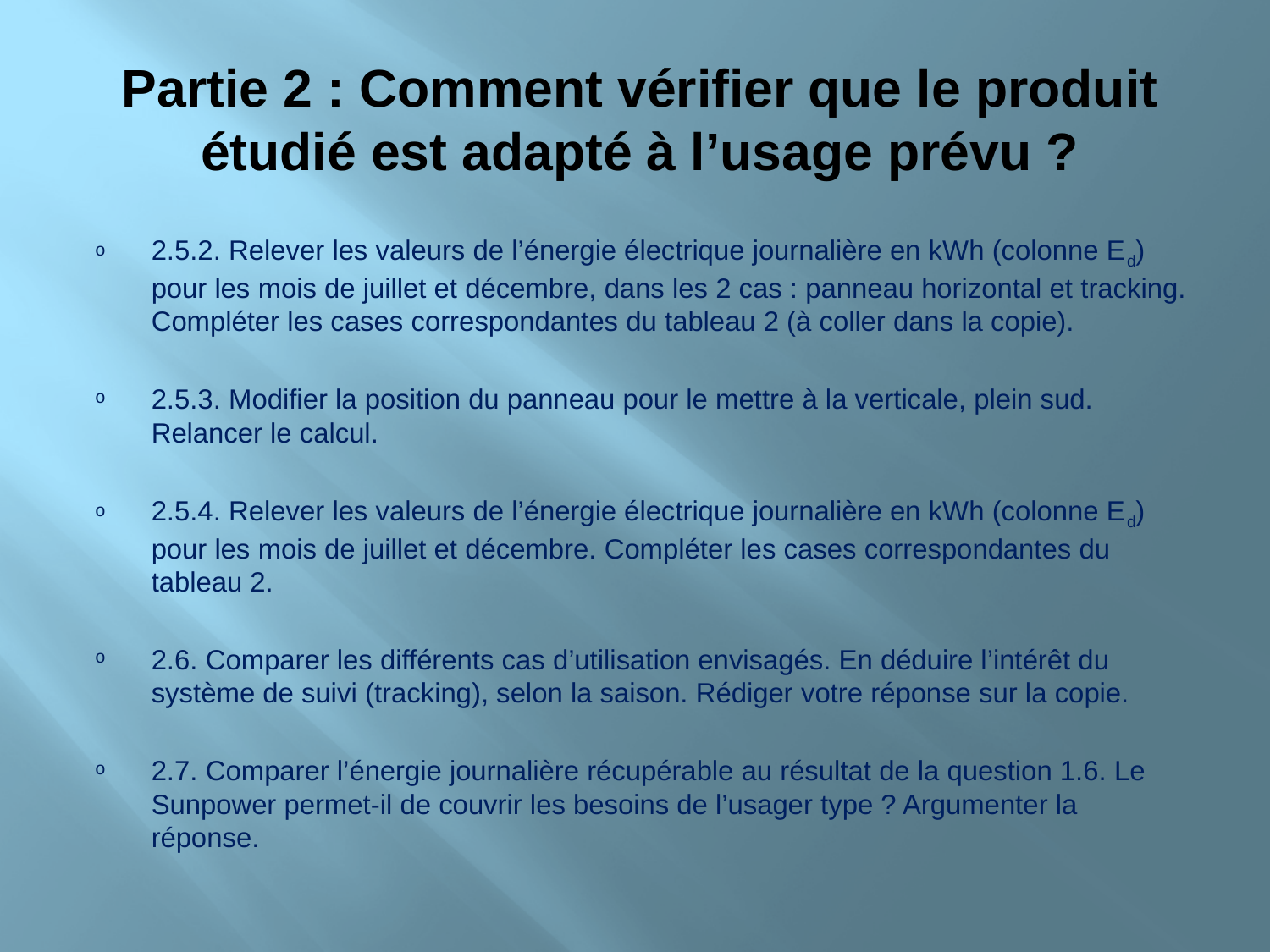

# Partie 2 : Comment vérifier que le produit étudié est adapté à l’usage prévu ?
2.5.2. Relever les valeurs de l’énergie électrique journalière en kWh (colonne Ed) pour les mois de juillet et décembre, dans les 2 cas : panneau horizontal et tracking. Compléter les cases correspondantes du tableau 2 (à coller dans la copie).

2.5.3. Modifier la position du panneau pour le mettre à la verticale, plein sud. Relancer le calcul.

2.5.4. Relever les valeurs de l’énergie électrique journalière en kWh (colonne Ed) pour les mois de juillet et décembre. Compléter les cases correspondantes du tableau 2.

2.6. Comparer les différents cas d’utilisation envisagés. En déduire l’intérêt du système de suivi (tracking), selon la saison. Rédiger votre réponse sur la copie.

2.7. Comparer l’énergie journalière récupérable au résultat de la question 1.6. Le Sunpower permet-il de couvrir les besoins de l’usager type ? Argumenter la réponse.